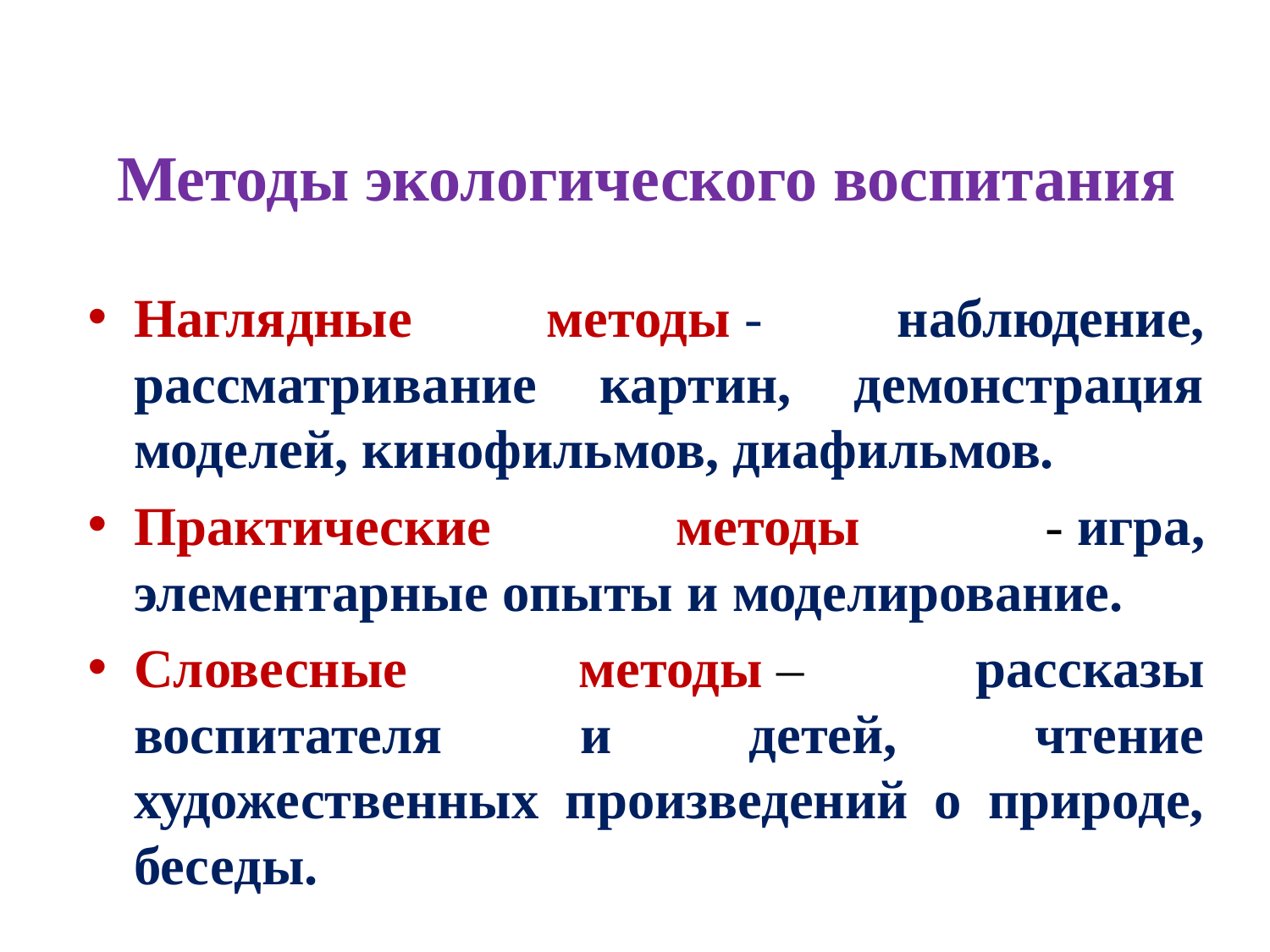

# Методы экологического воспитания
Наглядные методы - наблюдение, рассматривание картин, демонстрация моделей, кинофильмов, диафильмов.
Практические методы - игра, элементарные опыты и моделирование.
Словесные методы – рассказы воспитателя и детей, чтение художественных произведений о природе, беседы.